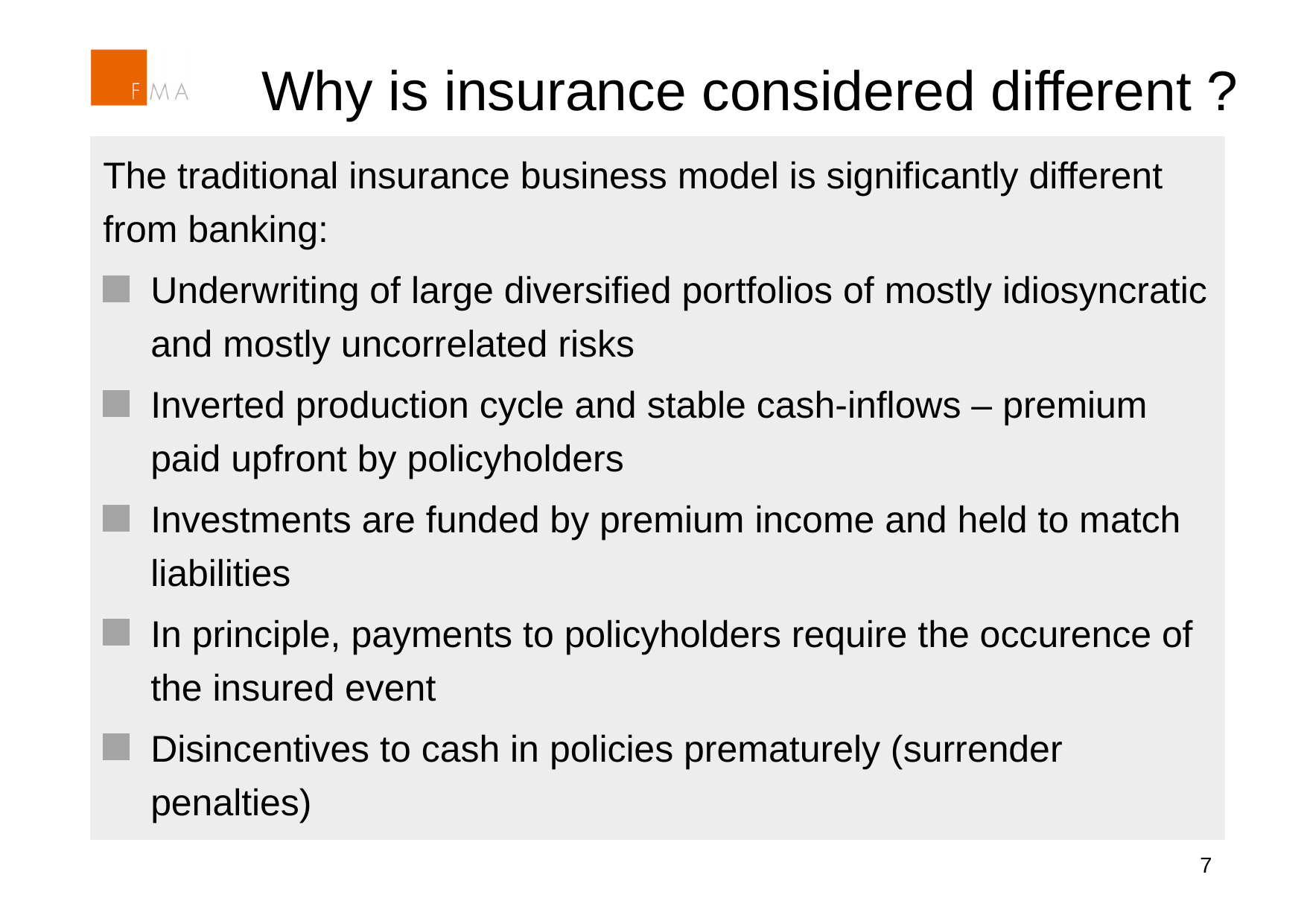

# Why is insurance considered different ?
The traditional insurance business model is significantly different from banking:
Underwriting of large diversified portfolios of mostly idiosyncratic and mostly uncorrelated risks
Inverted production cycle and stable cash-inflows – premium paid upfront by policyholders
Investments are funded by premium income and held to match liabilities
In principle, payments to policyholders require the occurence of the insured event
Disincentives to cash in policies prematurely (surrender penalties)

7